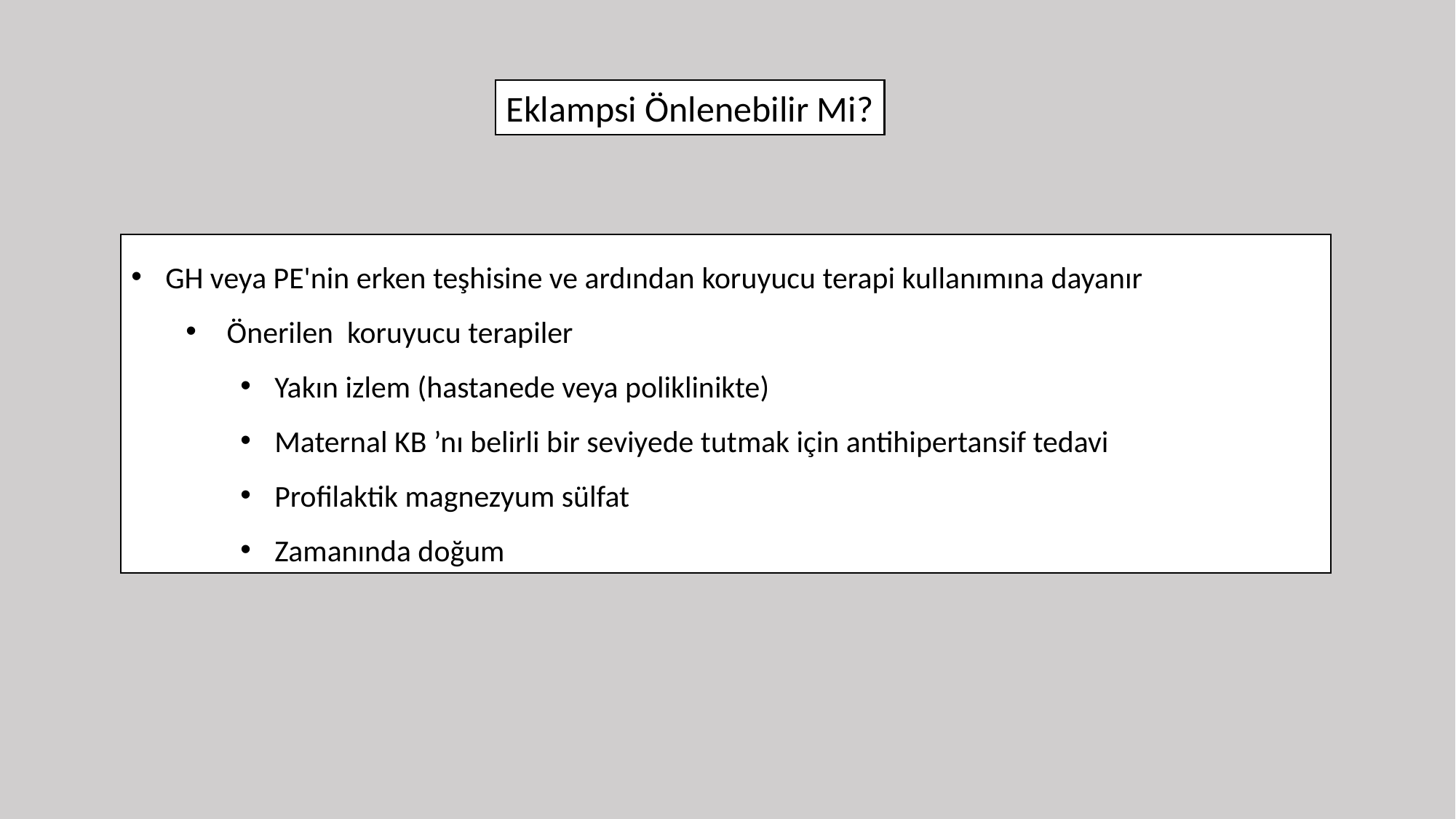

Eklampsi Önlenebilir Mi?
GH veya PE'nin erken teşhisine ve ardından koruyucu terapi kullanımına dayanır
Önerilen  koruyucu terapiler
Yakın izlem (hastanede veya poliklinikte)
Maternal KB ’nı belirli bir seviyede tutmak için antihipertansif tedavi
Profilaktik magnezyum sülfat
Zamanında doğum